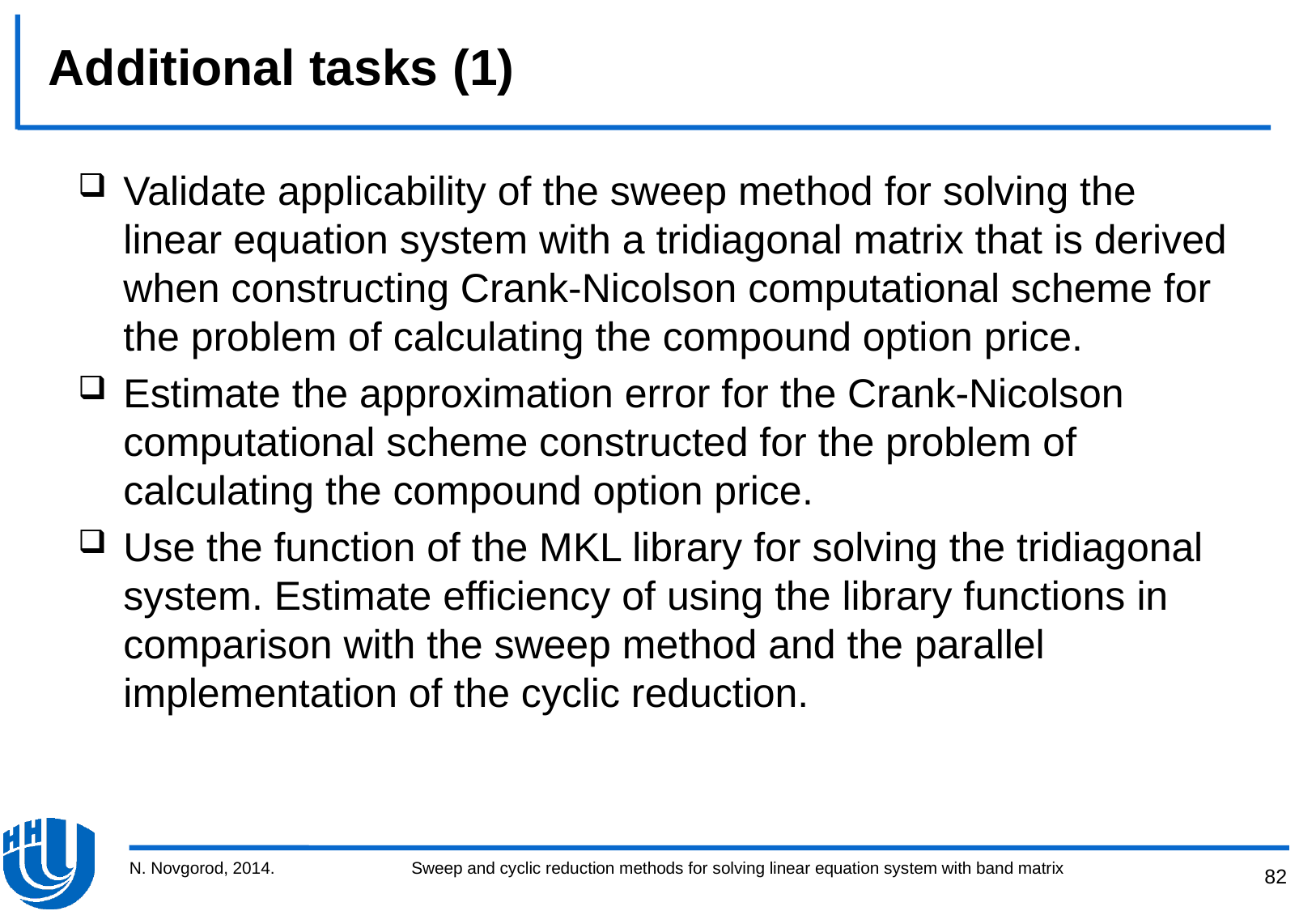

# Additional tasks (1)
Validate applicability of the sweep method for solving the linear equation system with a tridiagonal matrix that is derived when constructing Crank-Nicolson computational scheme for the problem of calculating the compound option price.
Estimate the approximation error for the Crank-Nicolson computational scheme constructed for the problem of calculating the compound option price.
Use the function of the MKL library for solving the tridiagonal system. Estimate efficiency of using the library functions in comparison with the sweep method and the parallel implementation of the cyclic reduction.
N. Novgorod, 2014.
Sweep and cyclic reduction methods for solving linear equation system with band matrix